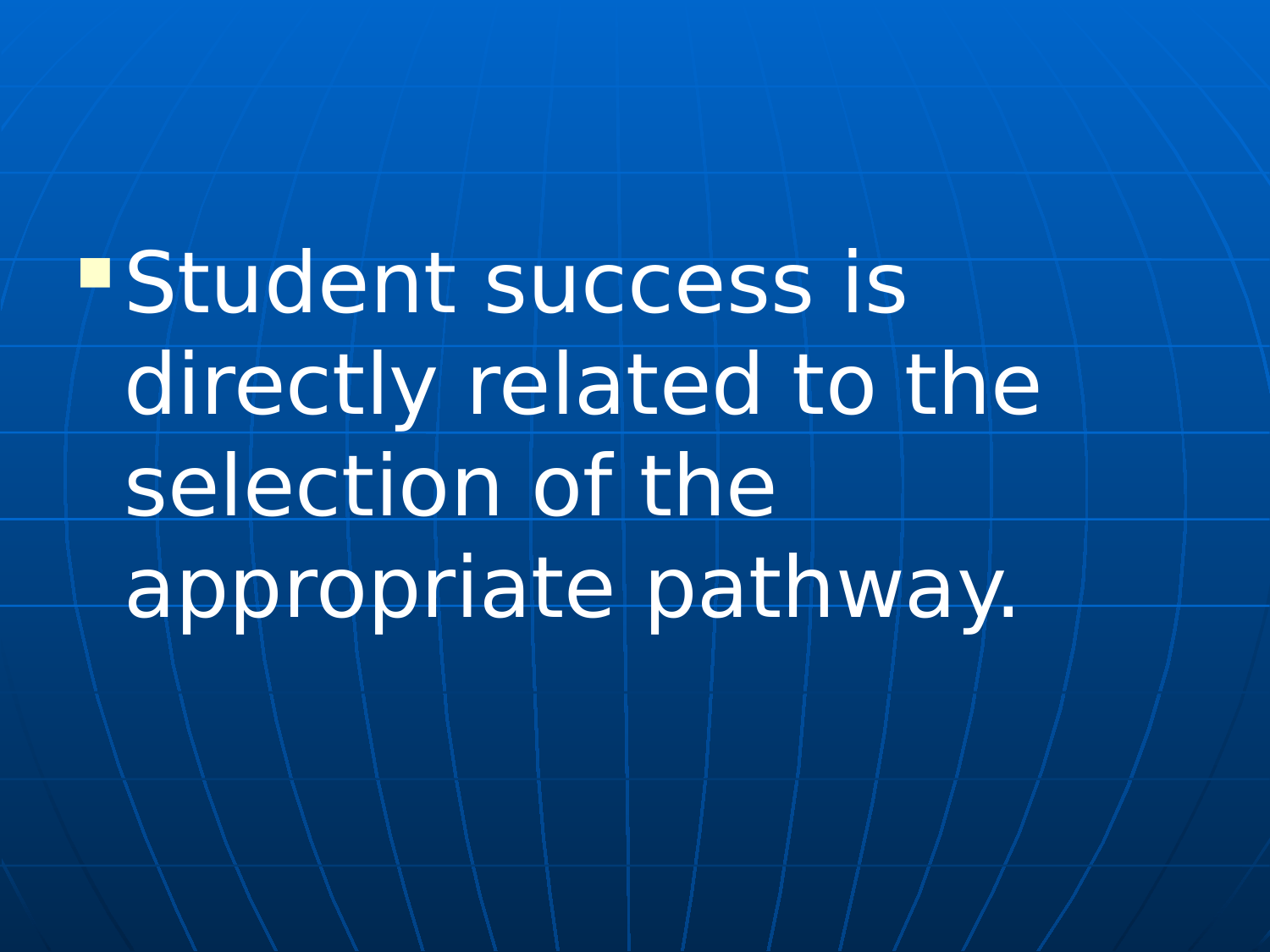

#
Student success is directly related to the selection of the appropriate pathway.